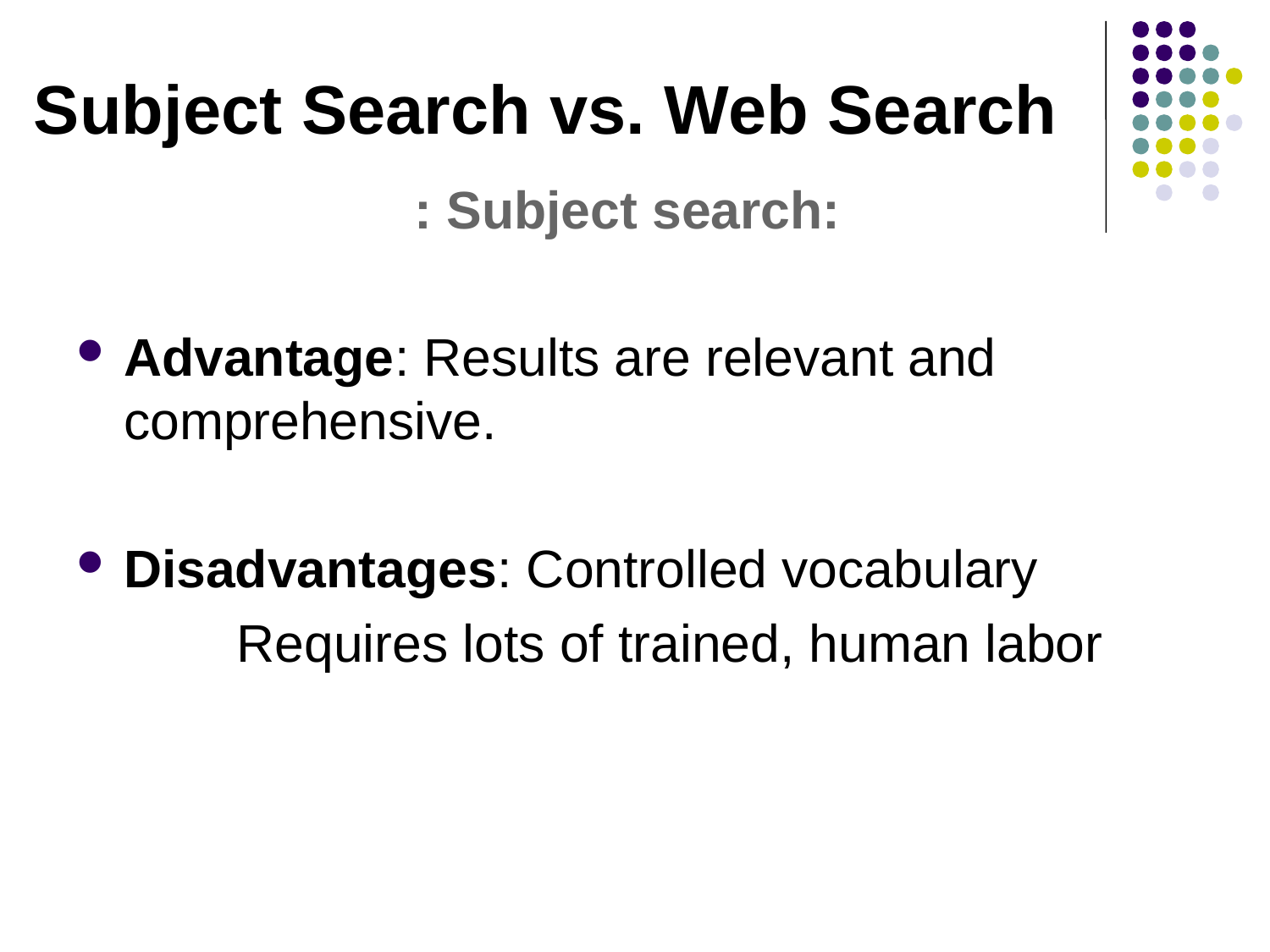

Subject Search vs. Web Search
: Subject search:

Advantage: Results are relevant and comprehensive.

Disadvantages: Controlled vocabulary
           Requires lots of trained, human labor